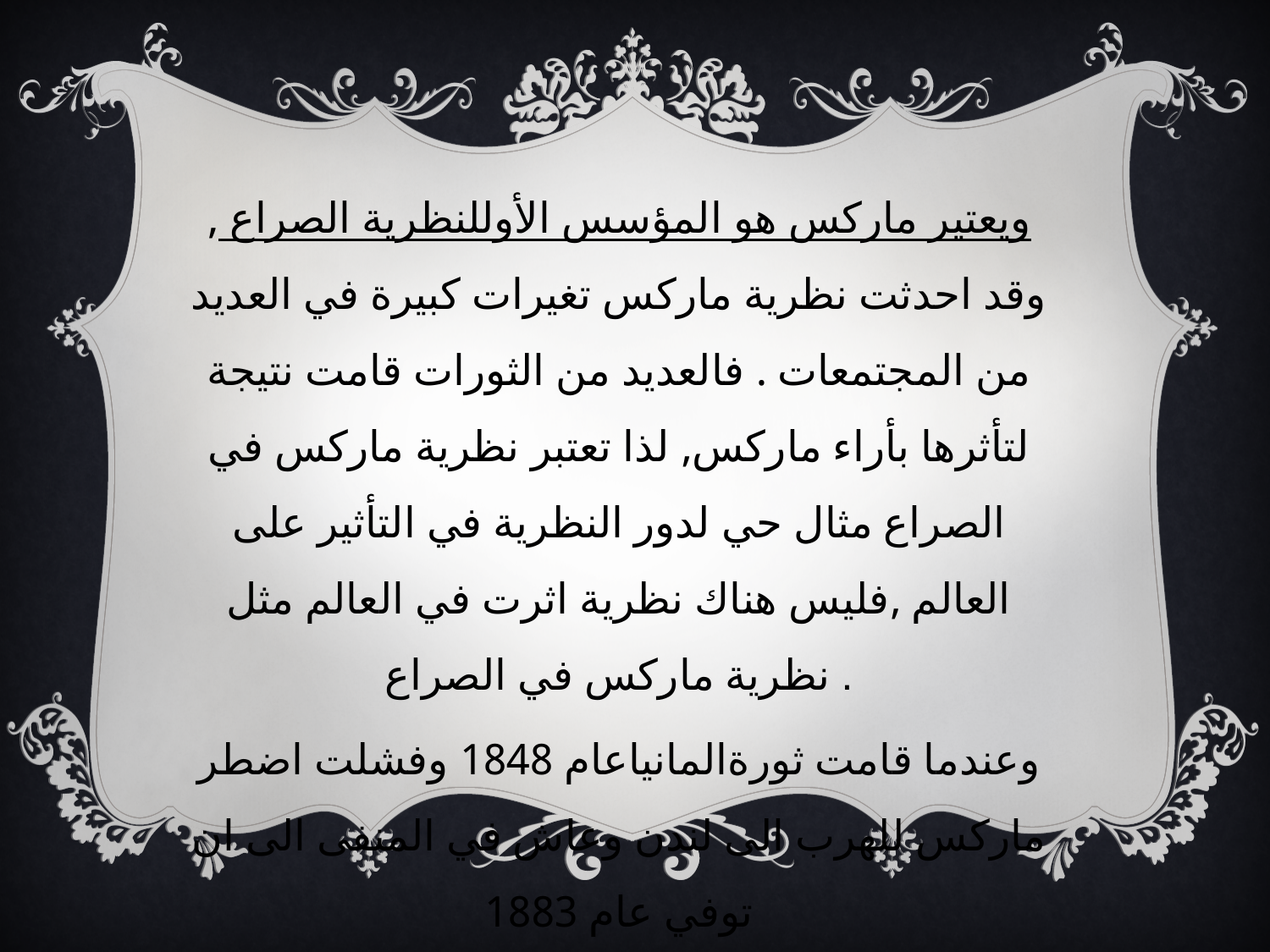

ويعتير ماركس هو المؤسس الأوللنظرية الصراع , وقد احدثت نظرية ماركس تغيرات كبيرة في العديد من المجتمعات . فالعديد من الثورات قامت نتيجة لتأثرها بأراء ماركس, لذا تعتبر نظرية ماركس في الصراع مثال حي لدور النظرية في التأثير على العالم ,فليس هناك نظرية اثرت في العالم مثل نظرية ماركس في الصراع .
وعندما قامت ثورةالمانياعام 1848 وفشلت اضطر ماركس للهرب الى لندن وعاش في المنفى الى ان توفي عام 1883